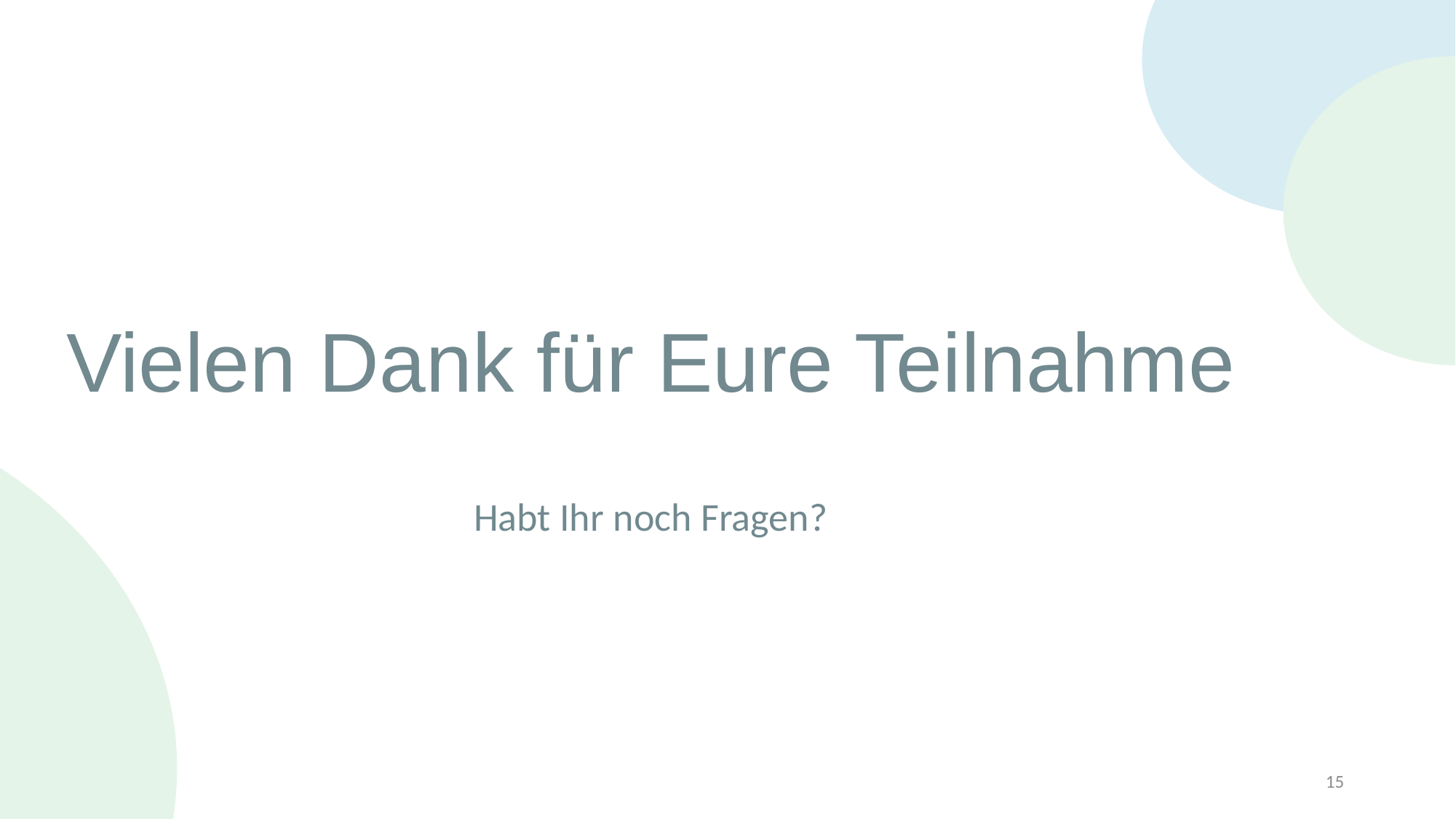

# Vielen Dank für Eure Teilnahme

Habt Ihr noch Fragen?

15